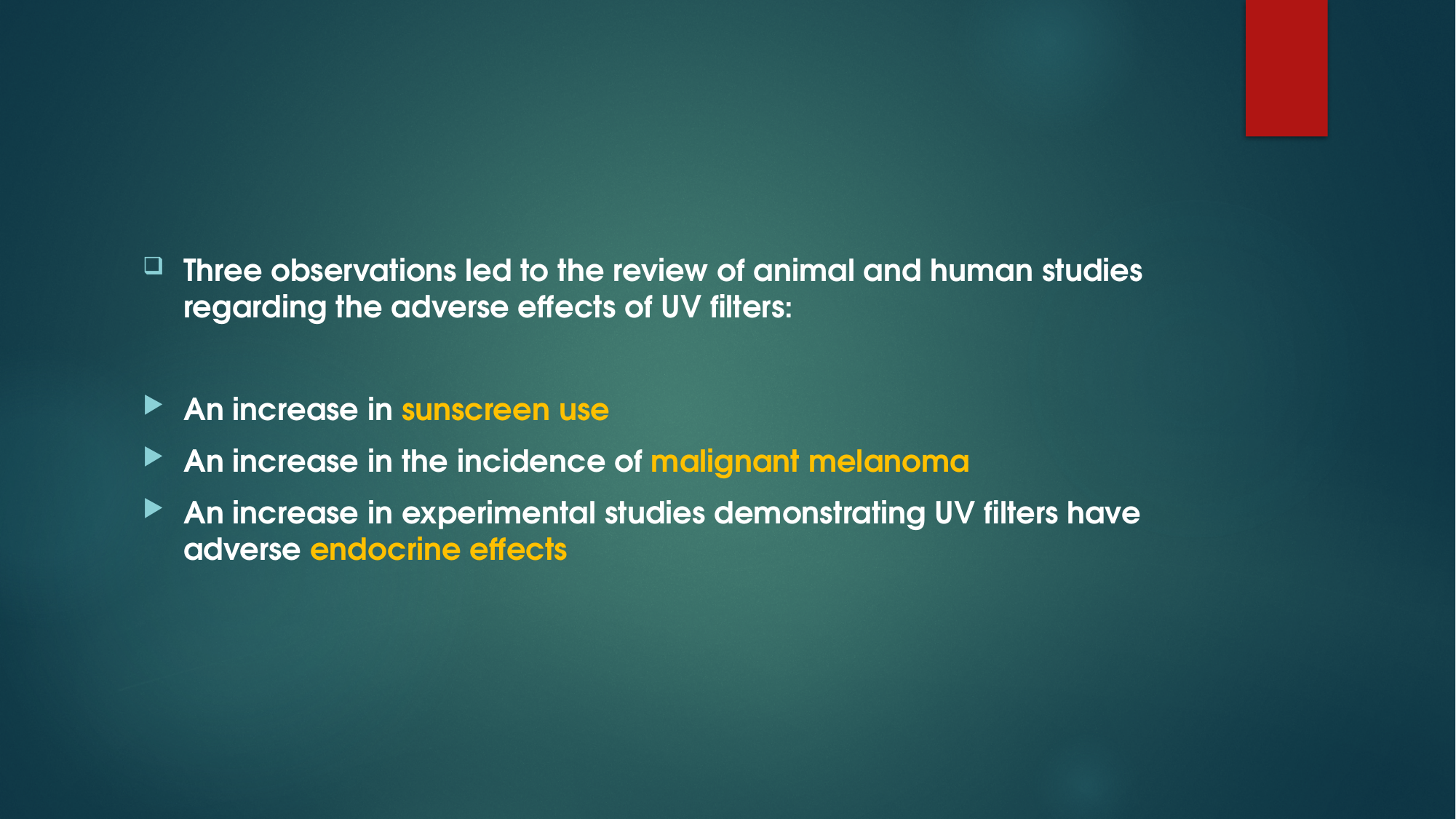

#
Three observations led to the review of animal and human studies regarding the adverse effects of UV filters:

An increase in sunscreen use
An increase in the incidence of malignant melanoma
An increase in experimental studies demonstrating UV filters have adverse endocrine effects